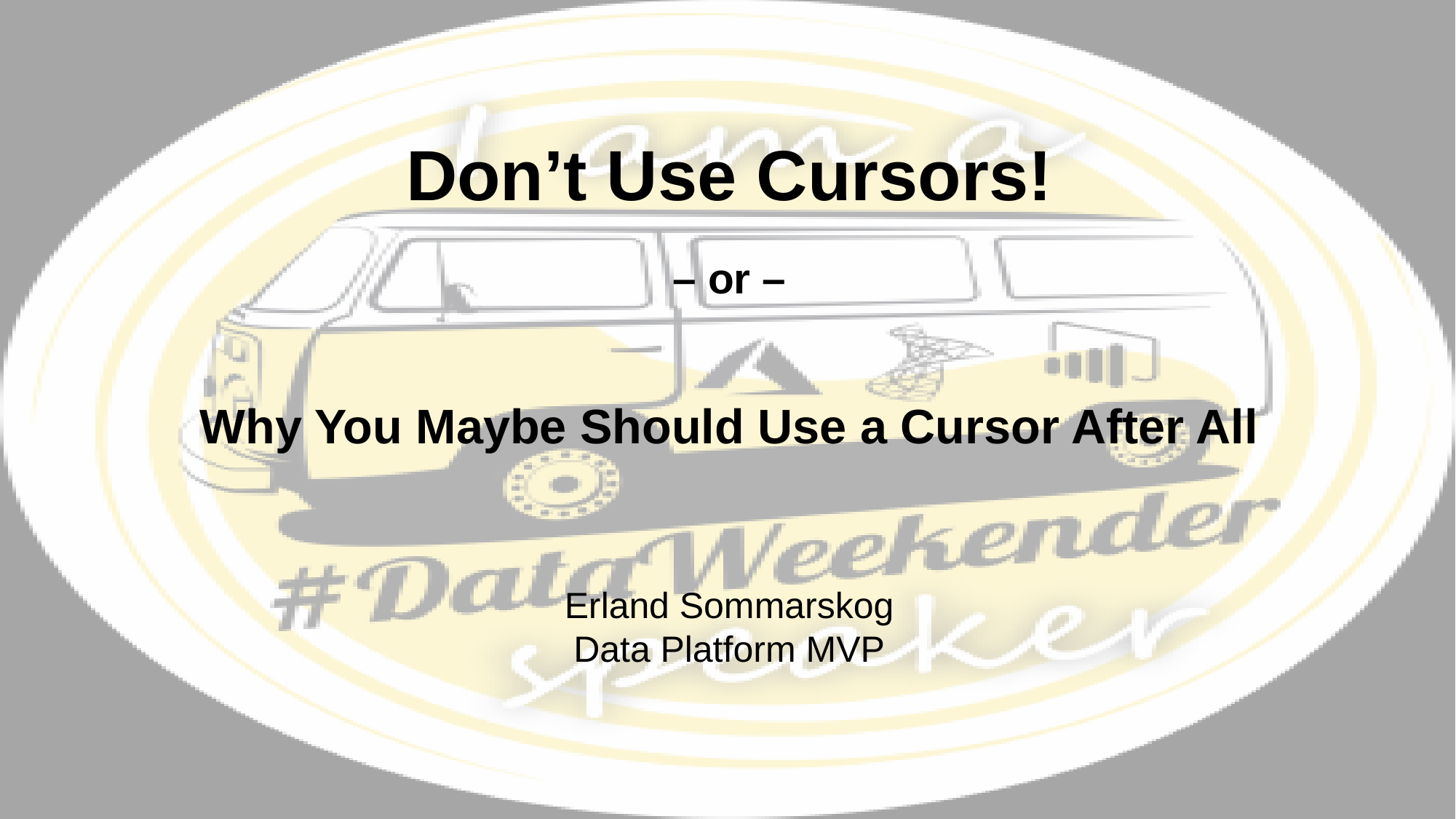

# Don’t Use Cursors! – or –
Why You Maybe Should Use a Cursor After All

Erland Sommarskog
Data Platform MVP